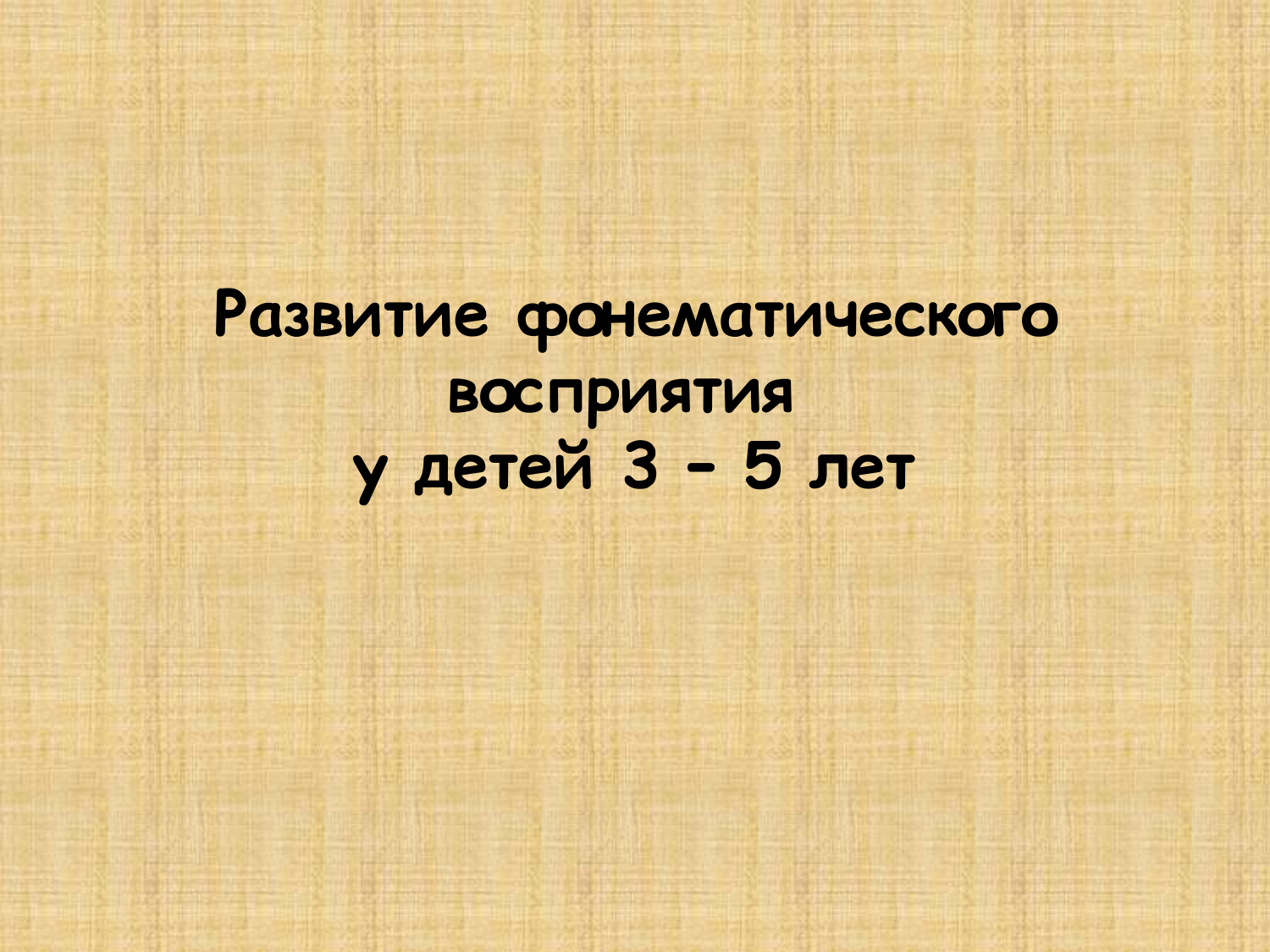

# Развитие фонематического восприятия у детей 3 – 5 лет